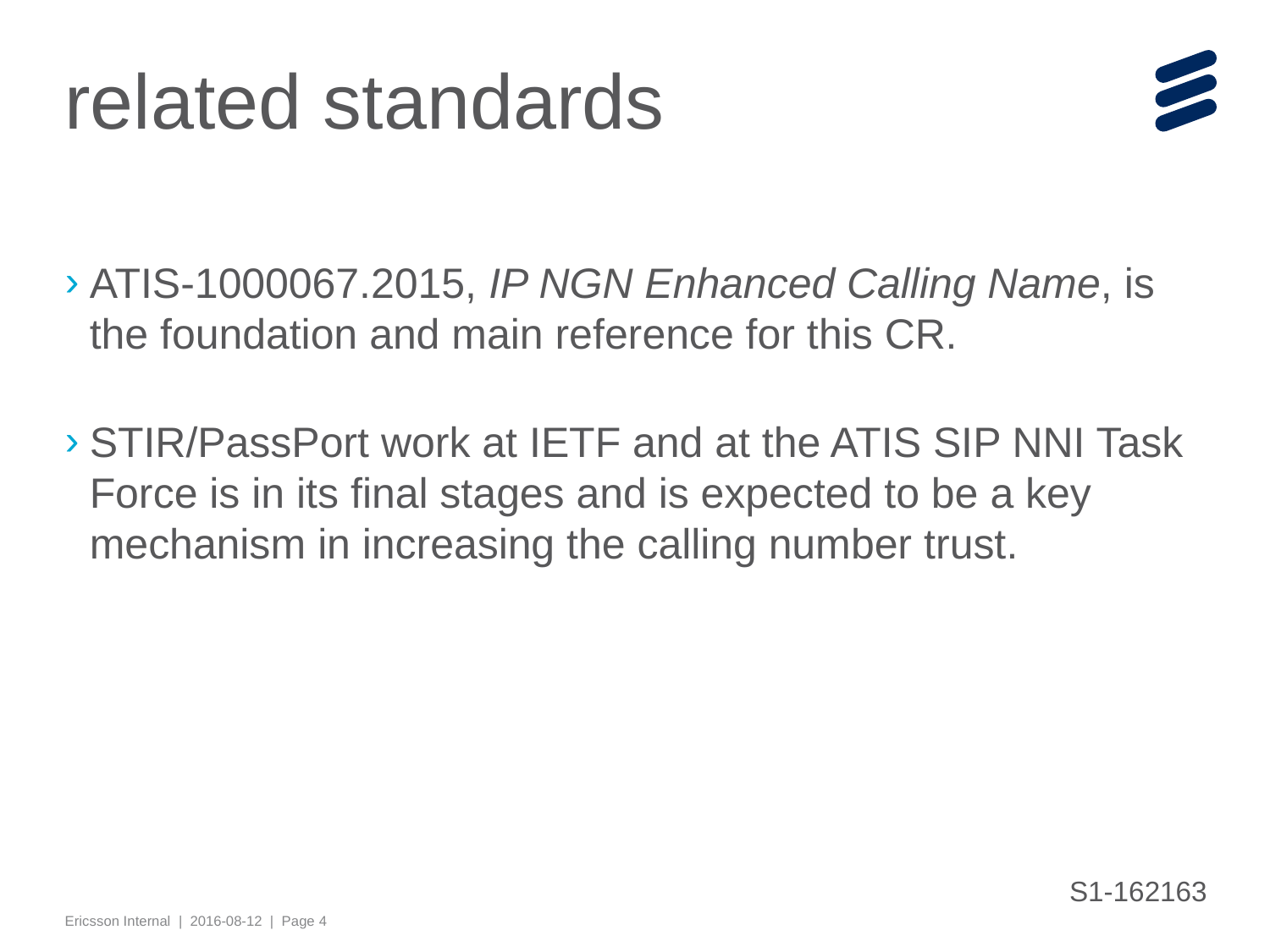

# related standards
ATIS-1000067.2015, IP NGN Enhanced Calling Name, is the foundation and main reference for this CR.

STIR/PassPort work at IETF and at the ATIS SIP NNI Task Force is in its final stages and is expected to be a key mechanism in increasing the calling number trust.

S1-162163